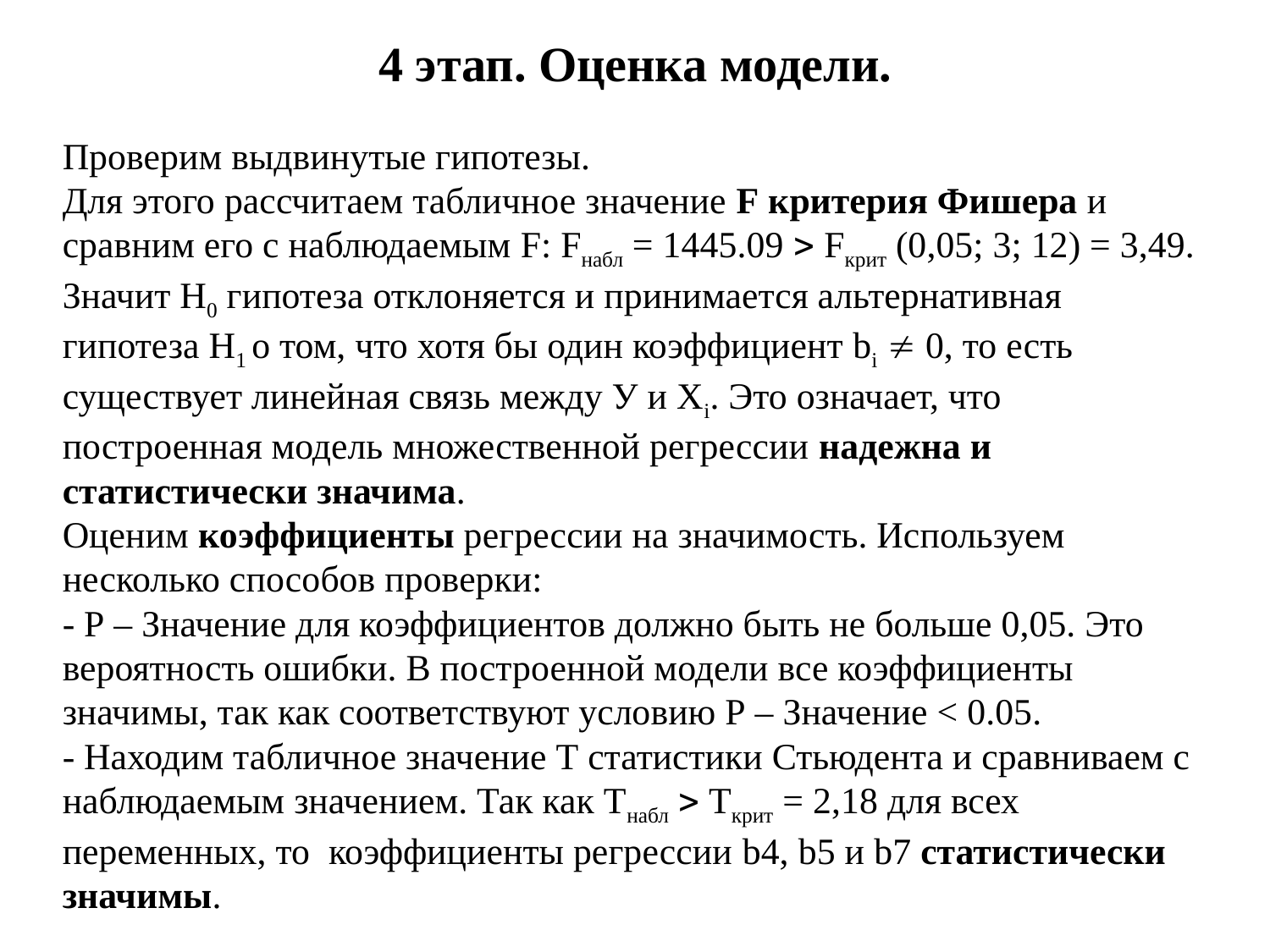

4 этап. Оценка модели.
Проверим выдвинутые гипотезы.
Для этого рассчитаем табличное значение F критерия Фишера и сравним его с наблюдаемым F: Fнабл = 1445.09 > Fкрит (0,05; 3; 12) = 3,49. Значит Н0 гипотеза отклоняется и принимается альтернативная гипотеза Н1 о том, что хотя бы один коэффициент bi ≠ 0, то есть существует линейная связь между У и Хi. Это означает, что построенная модель множественной регрессии надежна и статистически значима.
Оценим коэффициенты регрессии на значимость. Используем несколько способов проверки:
- Р – Значение для коэффициентов должно быть не больше 0,05. Это вероятность ошибки. В построенной модели все коэффициенты значимы, так как соответствуют условию Р – Значение < 0.05.
- Находим табличное значение Т статистики Стьюдента и сравниваем с наблюдаемым значением. Так как Тнабл > Ткрит = 2,18 для всех переменных, то  коэффициенты регрессии b4, b5 и b7 статистически значимы.